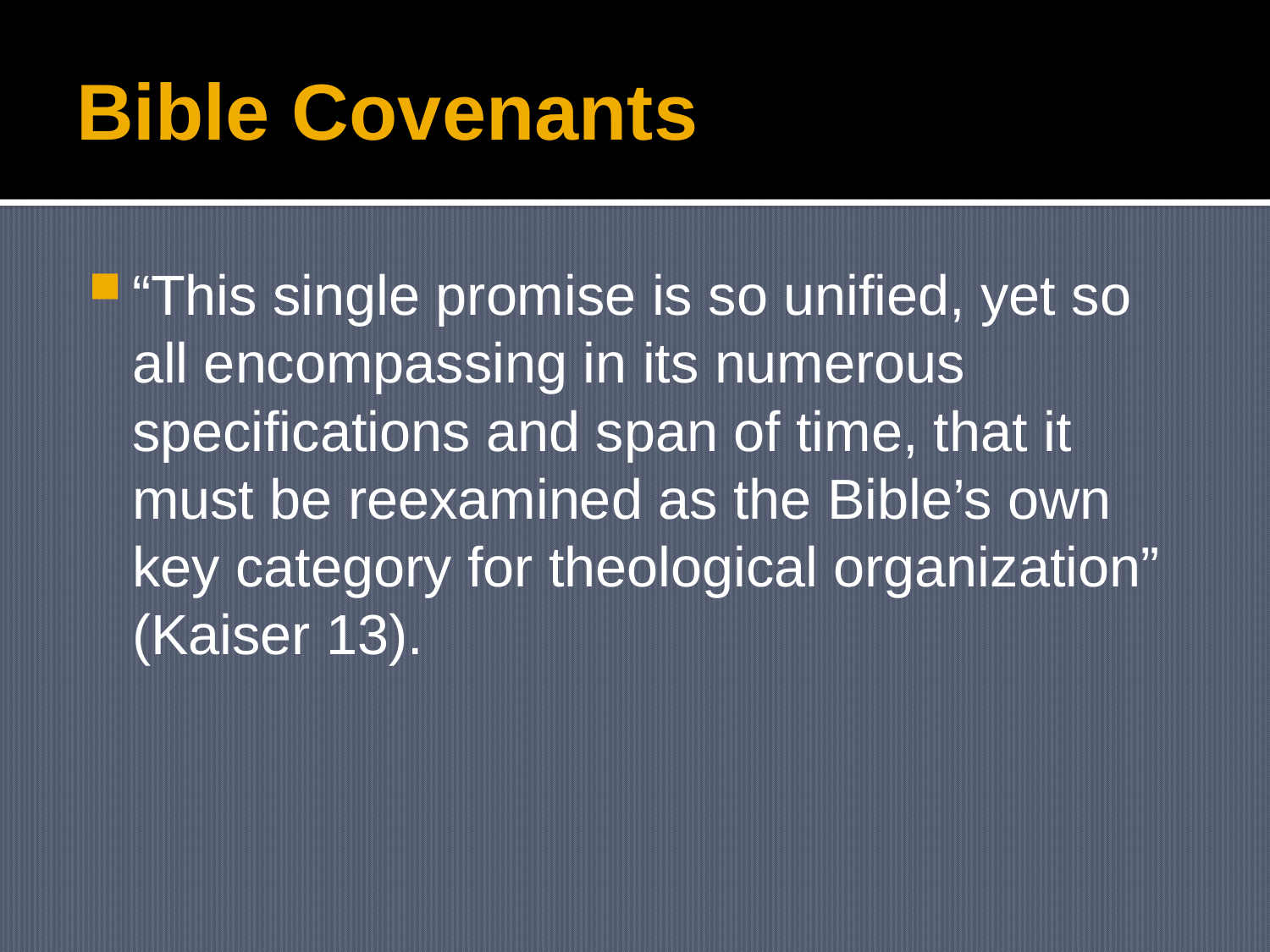

# Bible Covenants
“This single promise is so unified, yet so all encompassing in its numerous specifications and span of time, that it must be reexamined as the Bible’s own key category for theological organization” (Kaiser 13).